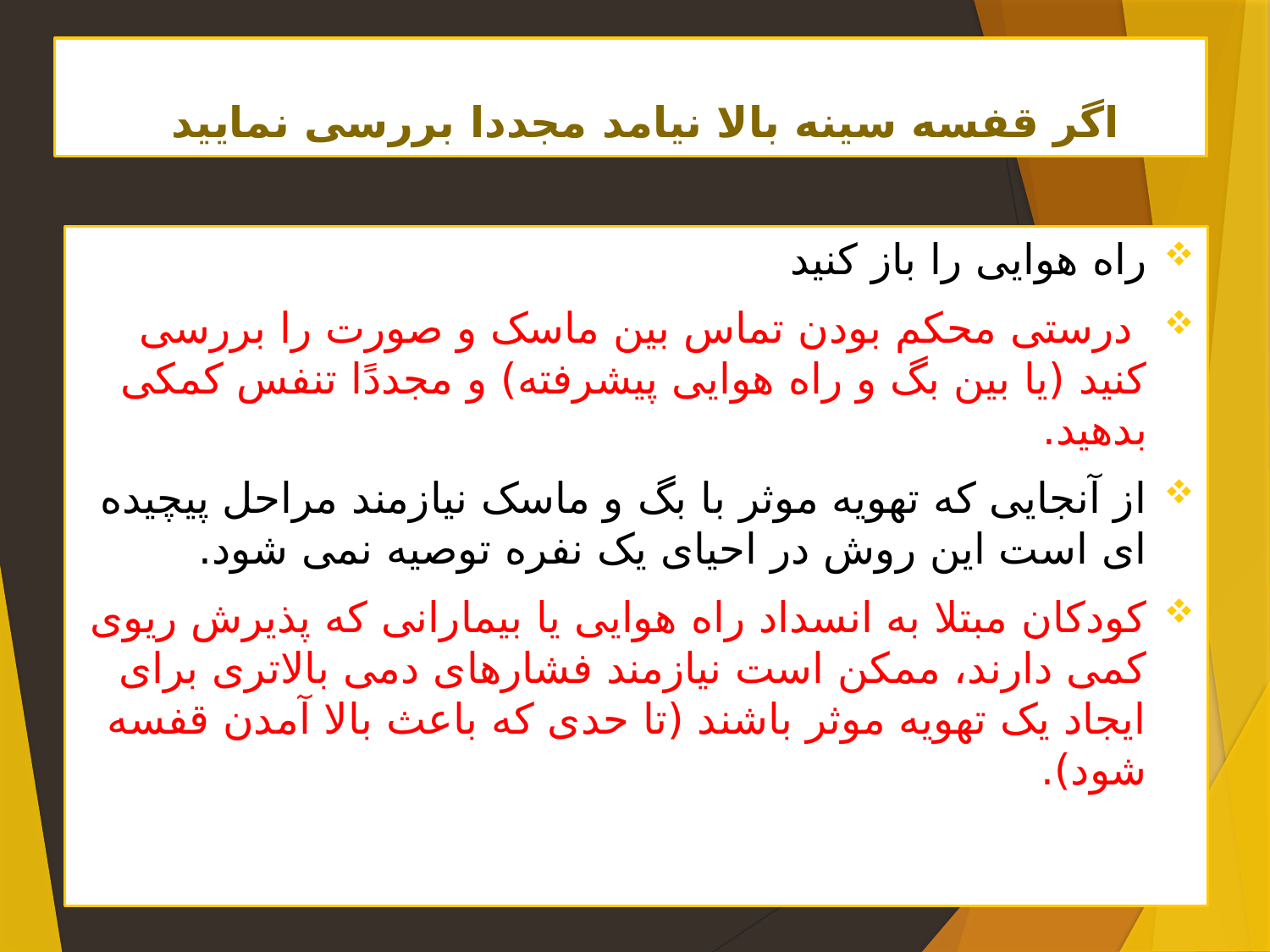

# اگر قفسه سینه بالا نیامد مجددا بررسی نمایید
راه هوایی را باز کنید
 درستی محکم بودن تماس بین ماسک و صورت را بررسی کنید (یا بین بگ و راه هوایی پیشرفته) و مجددًا تنفس کمکی بدهید.
از آنجایی که تهویه موثر با بگ و ماسک نیازمند مراحل پیچیده ای است این روش در احیای یک نفره توصیه نمی شود.
کودکان مبتلا به انسداد راه هوایی یا بیمارانی که پذیرش ریوی کمی دارند، ممکن است نیازمند فشارهای دمی بالاتری برای ایجاد یک تهویه موثر باشند (تا حدی که باعث بالا آمدن قفسه شود).